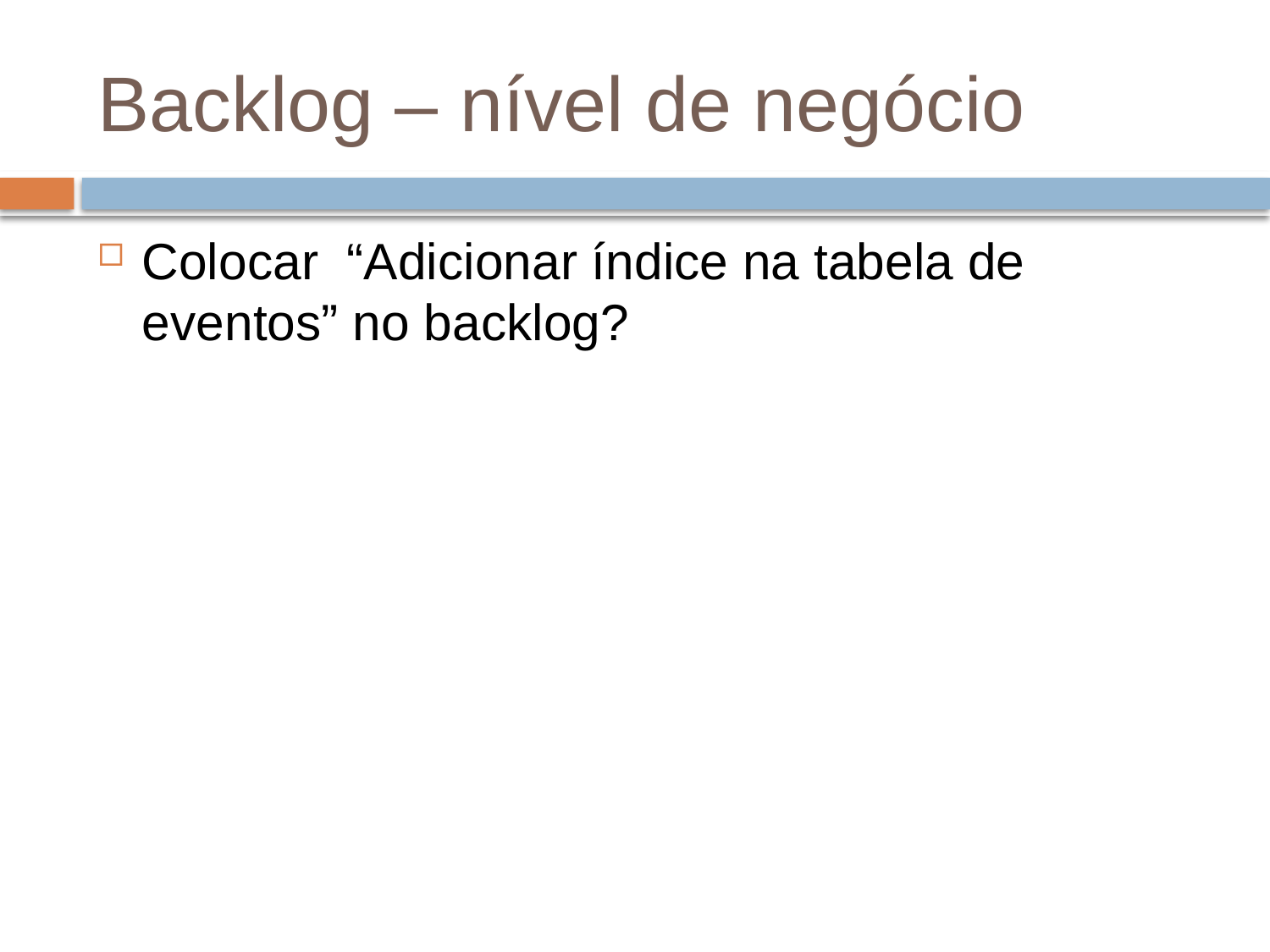

# Backlog – nível de negócio
Colocar  “Adicionar índice na tabela de eventos” no backlog?